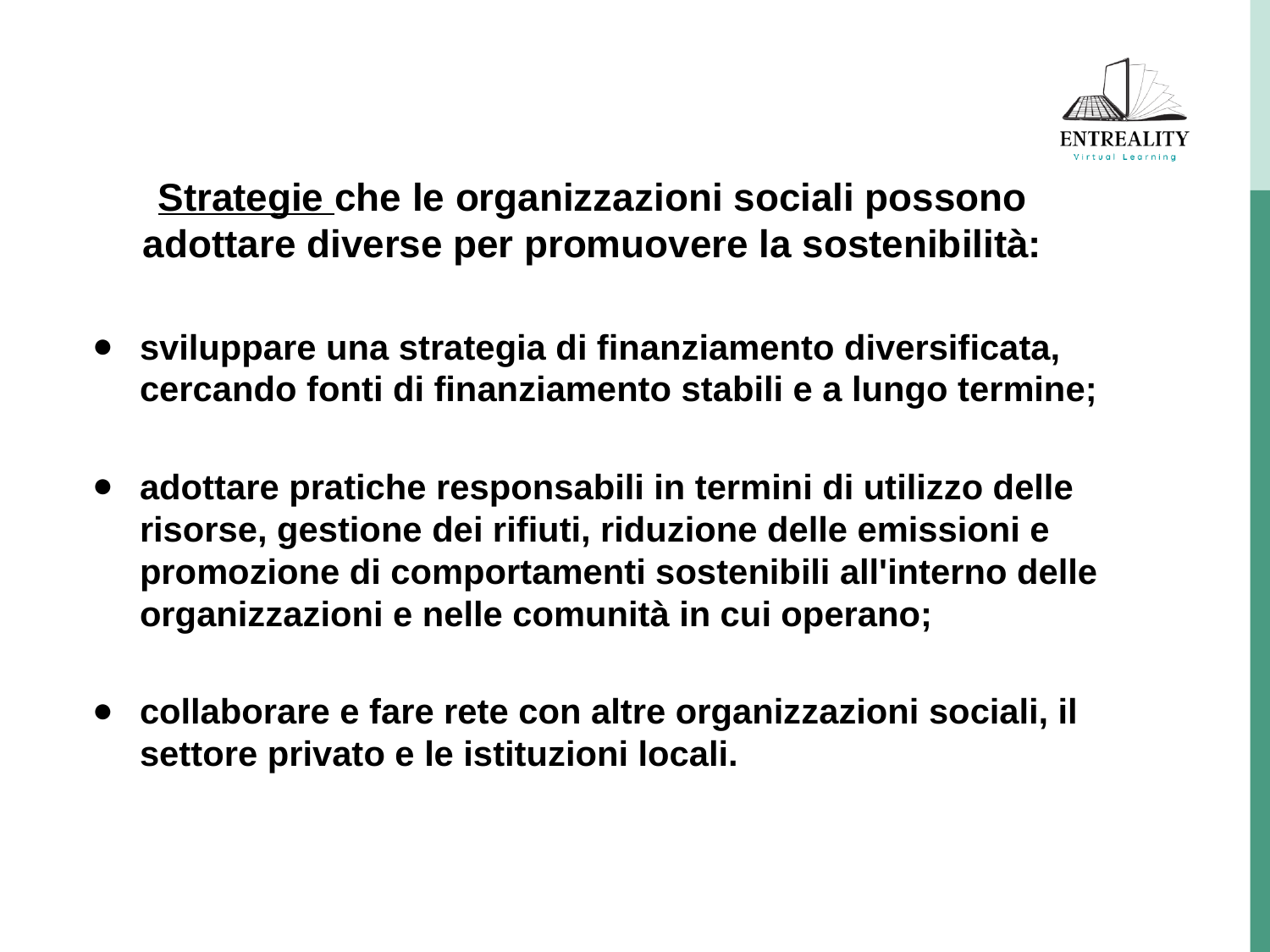

Strategie che le organizzazioni sociali possono adottare diverse per promuovere la sostenibilità:

sviluppare una strategia di finanziamento diversificata, cercando fonti di finanziamento stabili e a lungo termine;

adottare pratiche responsabili in termini di utilizzo delle risorse, gestione dei rifiuti, riduzione delle emissioni e promozione di comportamenti sostenibili all'interno delle organizzazioni e nelle comunità in cui operano;

collaborare e fare rete con altre organizzazioni sociali, il settore privato e le istituzioni locali.